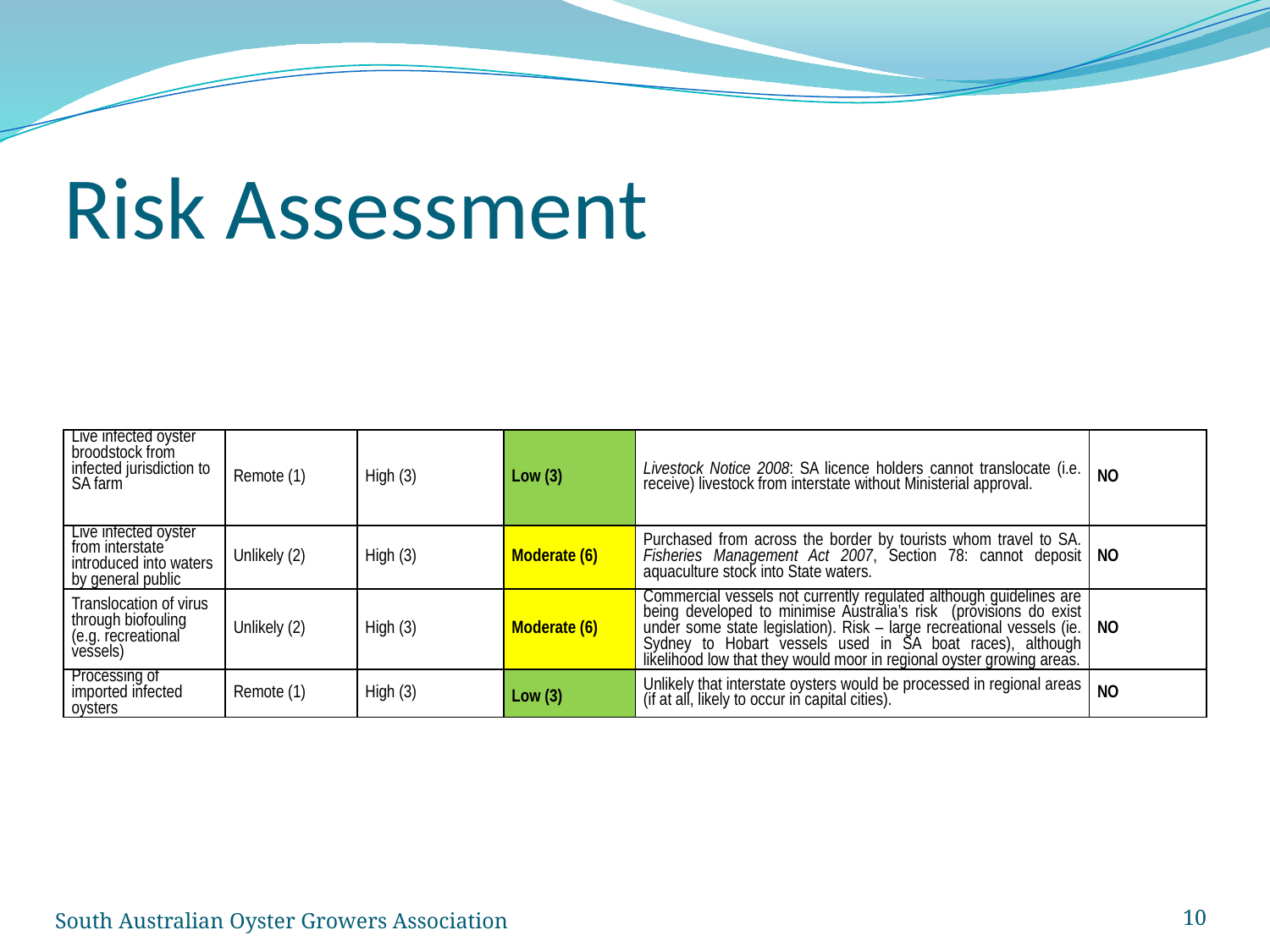

# Risk Assessment
| Live infected oyster broodstock from infected jurisdiction to SA farm | Remote (1) | High (3) | Low (3) | Livestock Notice 2008: SA licence holders cannot translocate (i.e. receive) livestock from interstate without Ministerial approval. | NO |
| --- | --- | --- | --- | --- | --- |
| Live infected oyster from interstate introduced into waters by general public | Unlikely (2) | High (3) | Moderate (6) | Purchased from across the border by tourists whom travel to SA. Fisheries Management Act 2007, Section 78: cannot deposit aquaculture stock into State waters. | NO |
| Translocation of virus through biofouling (e.g. recreational vessels) | Unlikely (2) | High (3) | Moderate (6) | Commercial vessels not currently regulated although guidelines are being developed to minimise Australia’s risk (provisions do exist under some state legislation). Risk – large recreational vessels (ie. Sydney to Hobart vessels used in SA boat races), although likelihood low that they would moor in regional oyster growing areas. | NO |
| Processing of imported infected oysters | Remote (1) | High (3) | Low (3) | Unlikely that interstate oysters would be processed in regional areas (if at all, likely to occur in capital cities). | NO |
South Australian Oyster Growers Association
10